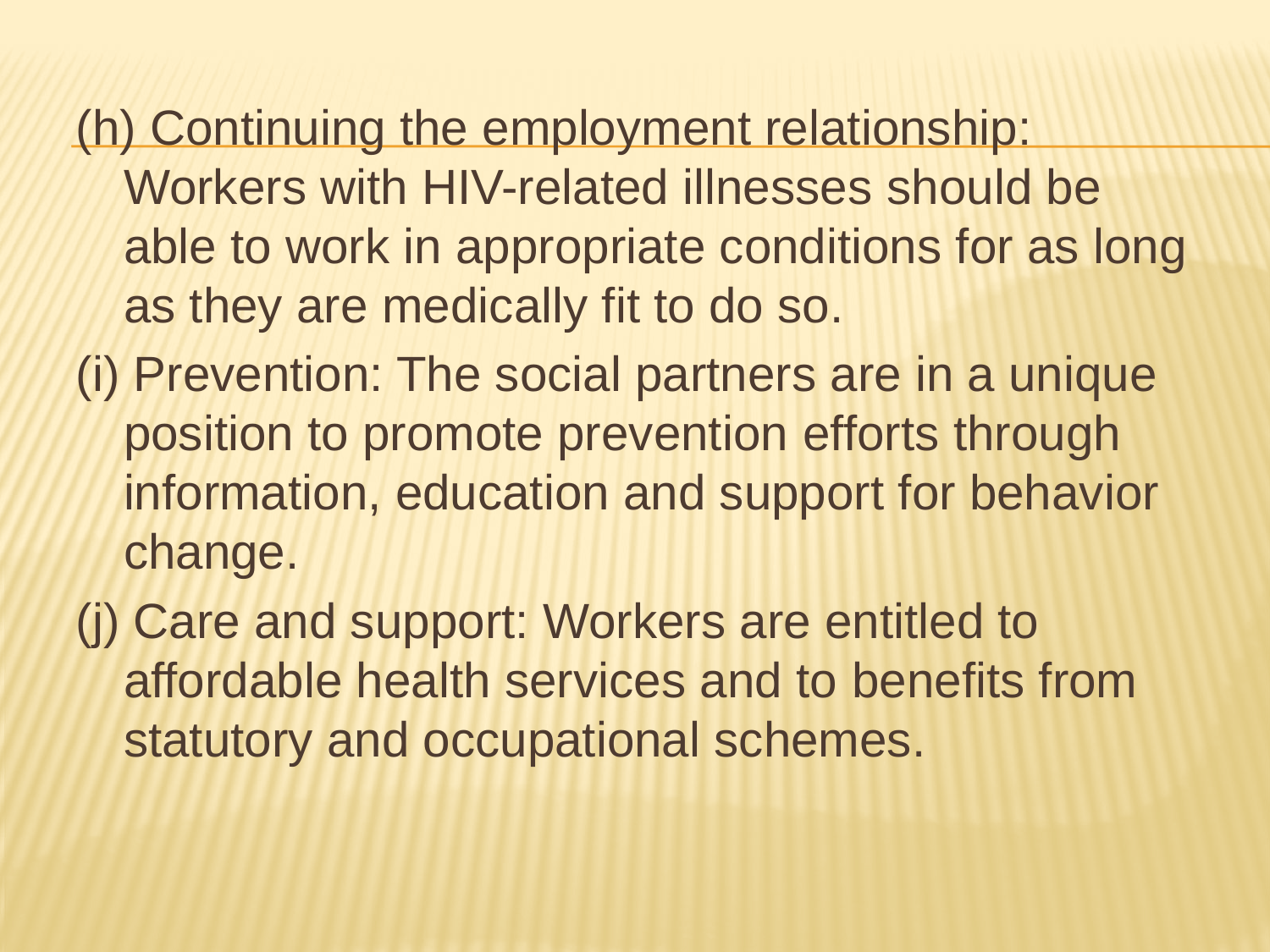

#
(h) Continuing the employment relationship: Workers with HIV-related illnesses should be able to work in appropriate conditions for as long as they are medically fit to do so.
(i) Prevention: The social partners are in a unique position to promote prevention efforts through information, education and support for behavior change.
(j) Care and support: Workers are entitled to affordable health services and to benefits from statutory and occupational schemes.